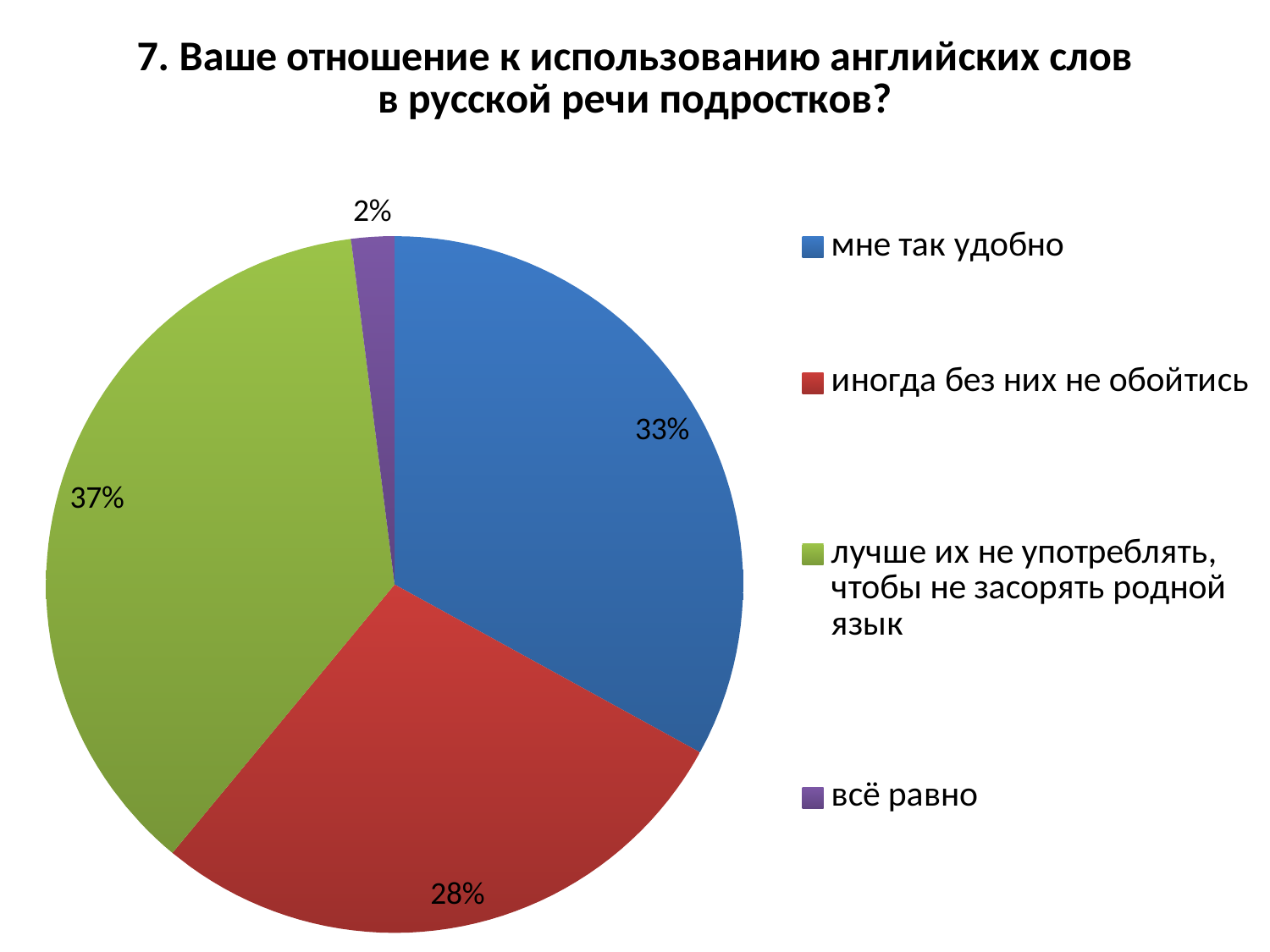

### Chart:

| Category | 7. Ваше отношение к использованию английских слов в русской речи подростков?
 |
|---|---|
| мне так удобно | 0.33000000000000007 |
| иногда без них не обойтись
 | 0.2800000000000001 |
| лучше их не употреблять, чтобы не засорять родной язык
 | 0.37000000000000005 |
| всё равно
 | 0.020000000000000004 |
#